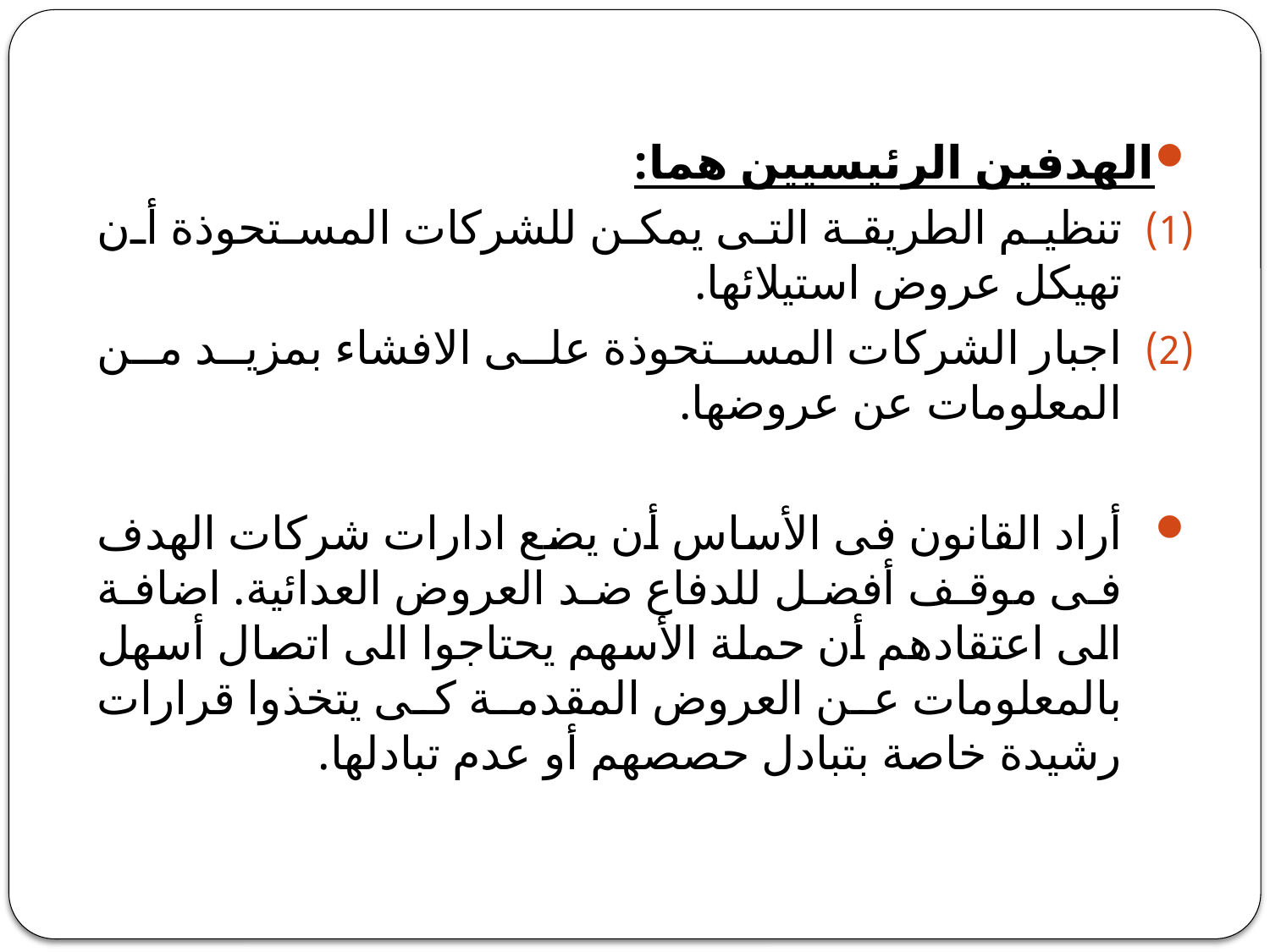

#
الهدفين الرئيسيين هما:
تنظيم الطريقة التى يمكن للشركات المستحوذة أن تهيكل عروض استيلائها.
اجبار الشركات المستحوذة على الافشاء بمزيد من المعلومات عن عروضها.

أراد القانون فى الأساس أن يضع ادارات شركات الهدف فى موقف أفضل للدفاع ضد العروض العدائية. اضافة الى اعتقادهم أن حملة الأسهم يحتاجوا الى اتصال أسهل بالمعلومات عن العروض المقدمة كى يتخذوا قرارات رشيدة خاصة بتبادل حصصهم أو عدم تبادلها.